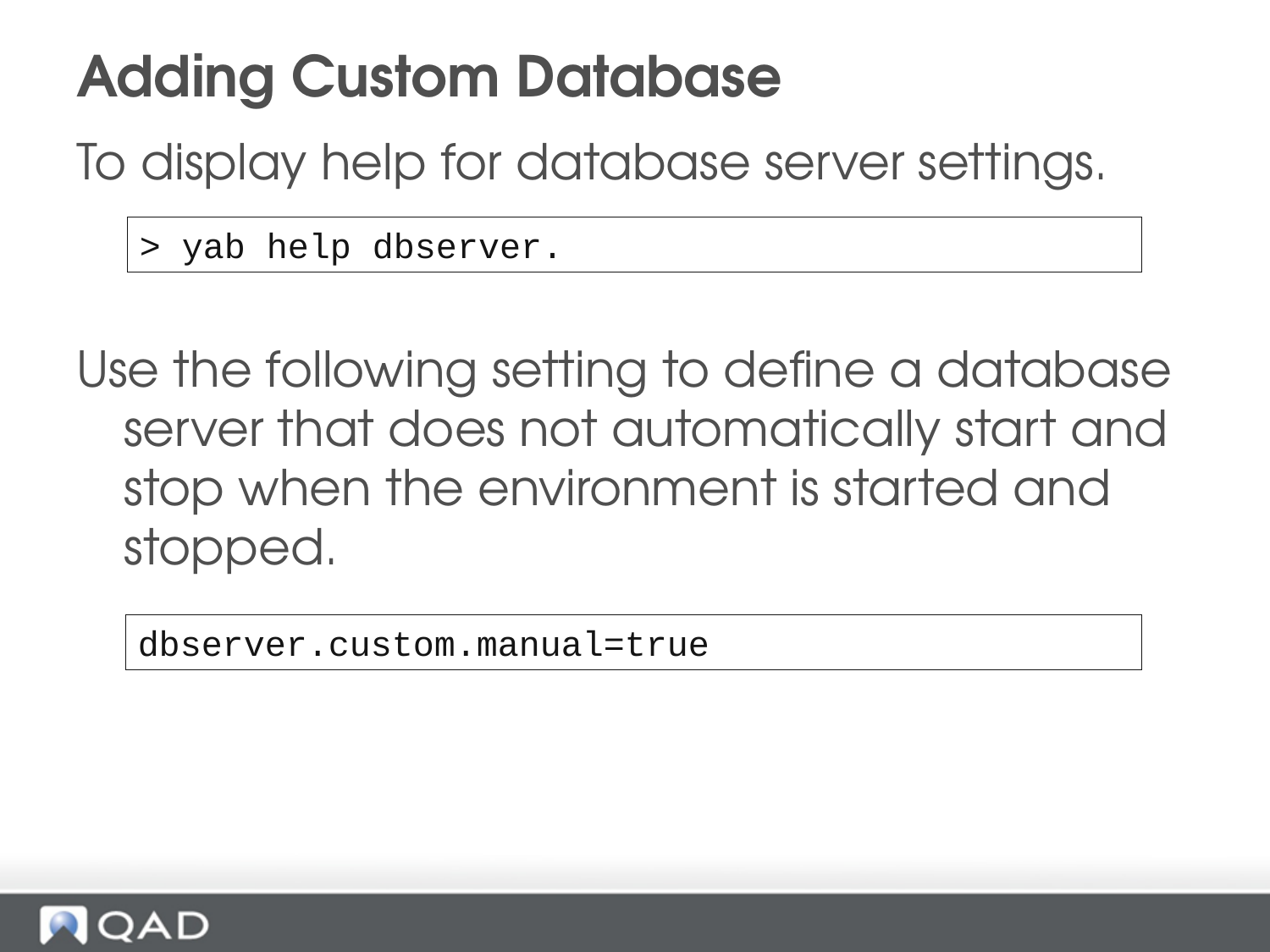

# Adding Custom Database
To display help for database server settings.

Use the following setting to define a database server that does not automatically start and stop when the environment is started and stopped.
> yab help dbserver.
dbserver.custom.manual=true